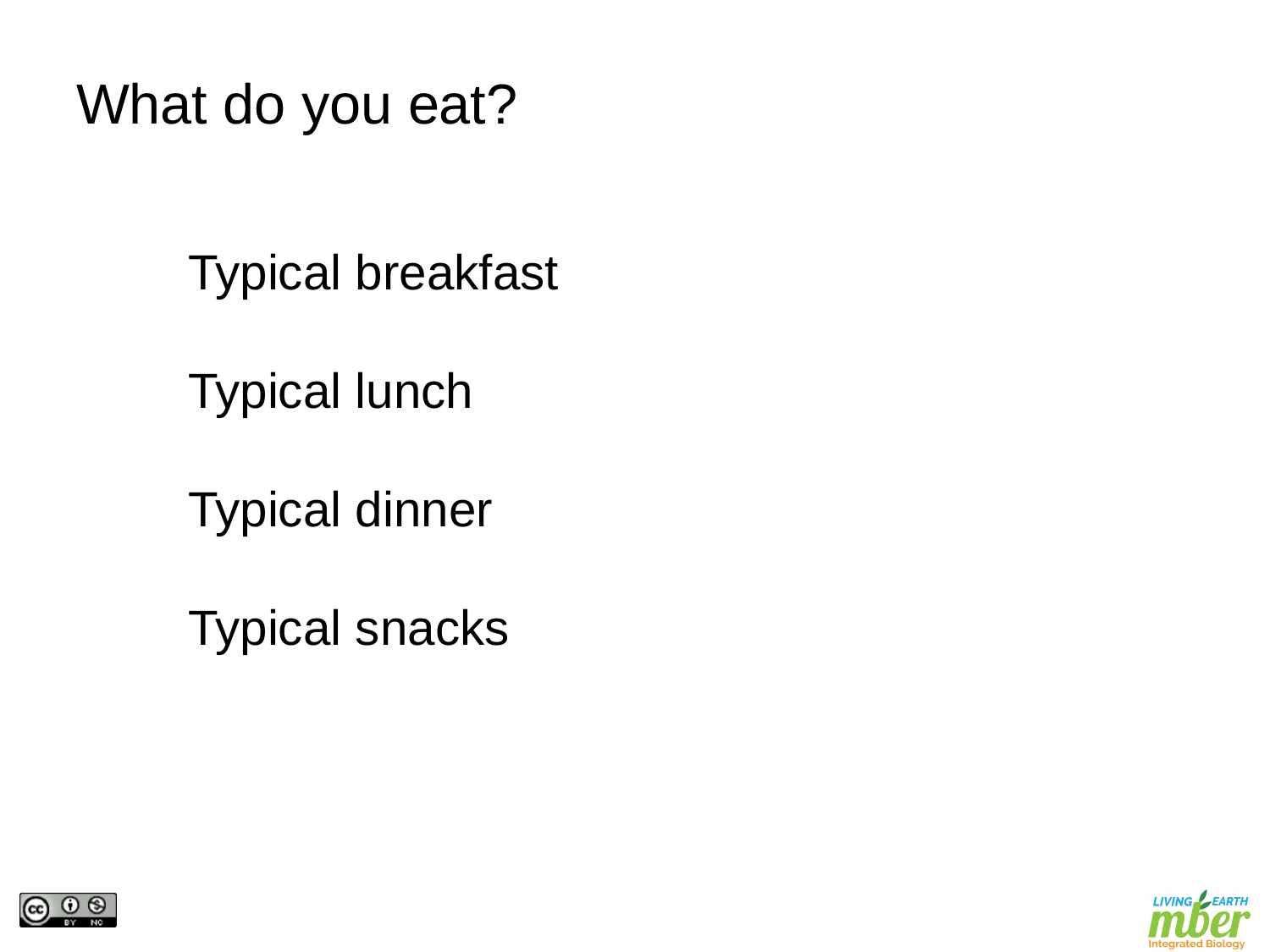

What do you eat?
Typical breakfast

Typical lunch

Typical dinner

Typical snacks